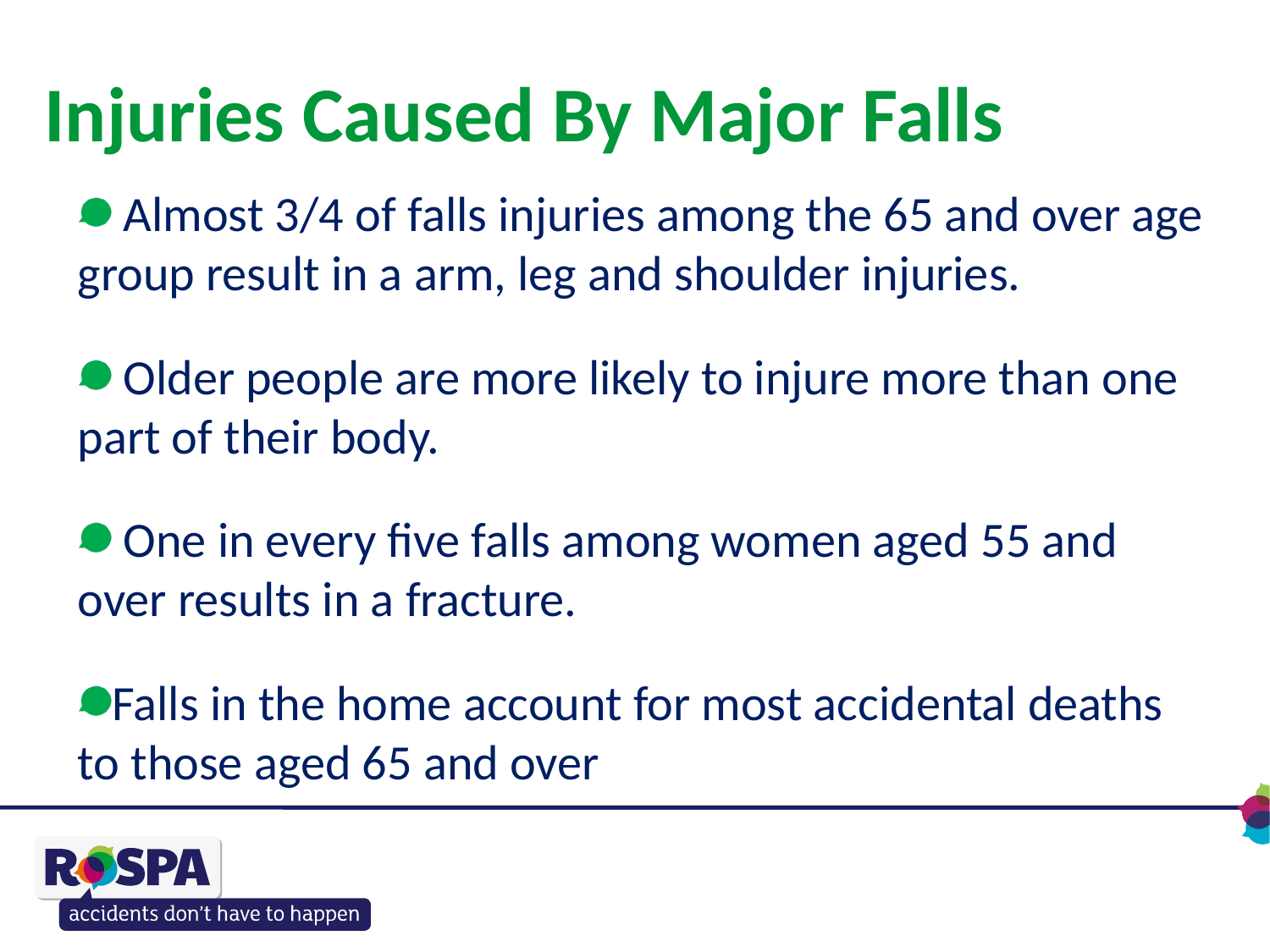

# Injuries Caused By Major Falls
 Almost 3/4 of falls injuries among the 65 and over age group result in a arm, leg and shoulder injuries.

 Older people are more likely to injure more than one part of their body.

 One in every five falls among women aged 55 and over results in a fracture.

Falls in the home account for most accidental deaths to those aged 65 and over